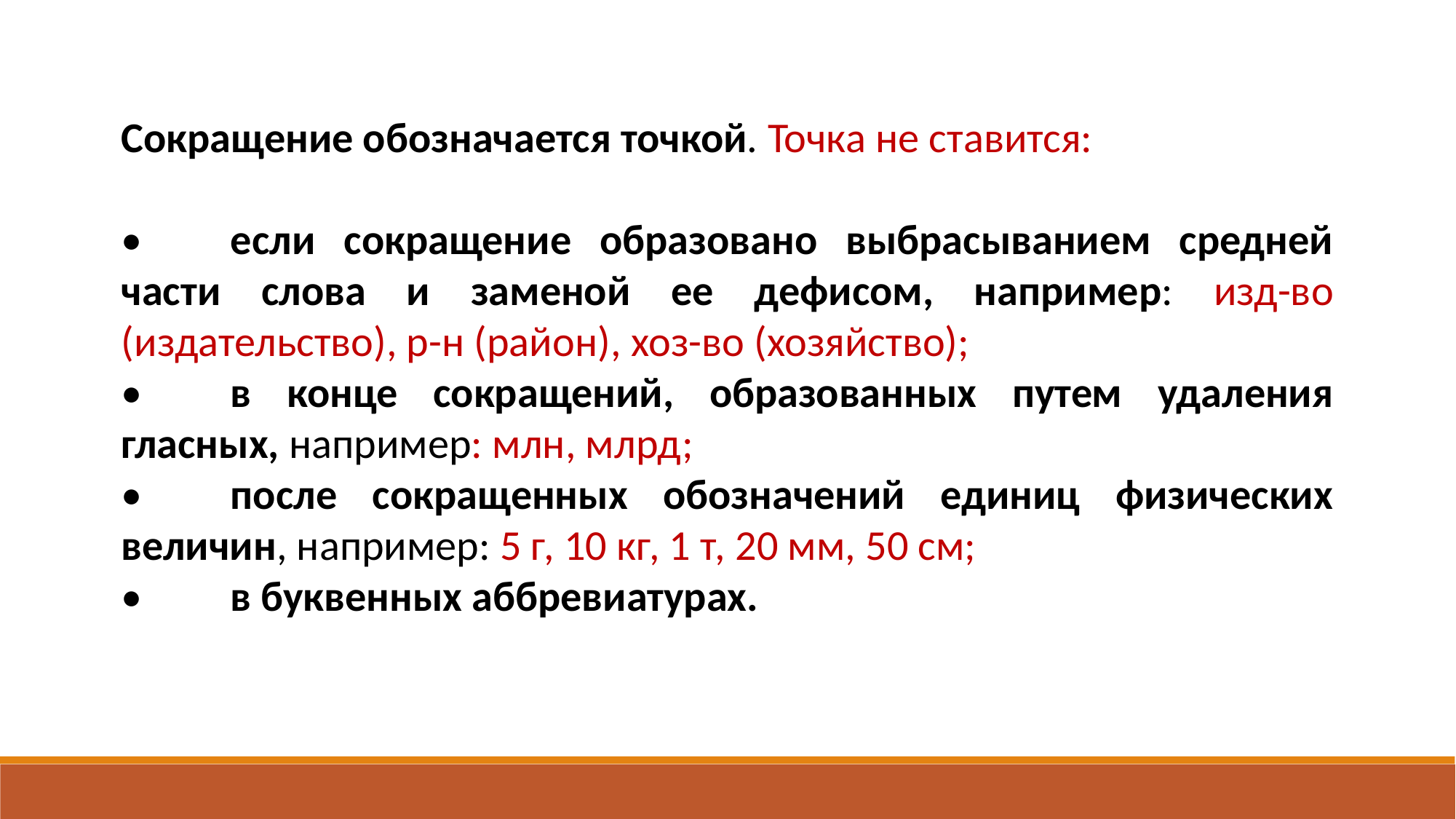

Сокращение обозначается точкой. Точка не ставится:

•	если сокращение образовано выбрасыванием средней части слова и заменой ее дефисом, например: изд-во (издательство), р-н (район), хоз-во (хозяйство);
•	в конце сокращений, образованных путем удаления гласных, например: млн, млрд;
•	после сокращенных обозначений единиц физических величин, например: 5 г, 10 кг, 1 т, 20 мм, 50 см;
•	в буквенных аббревиатурах.